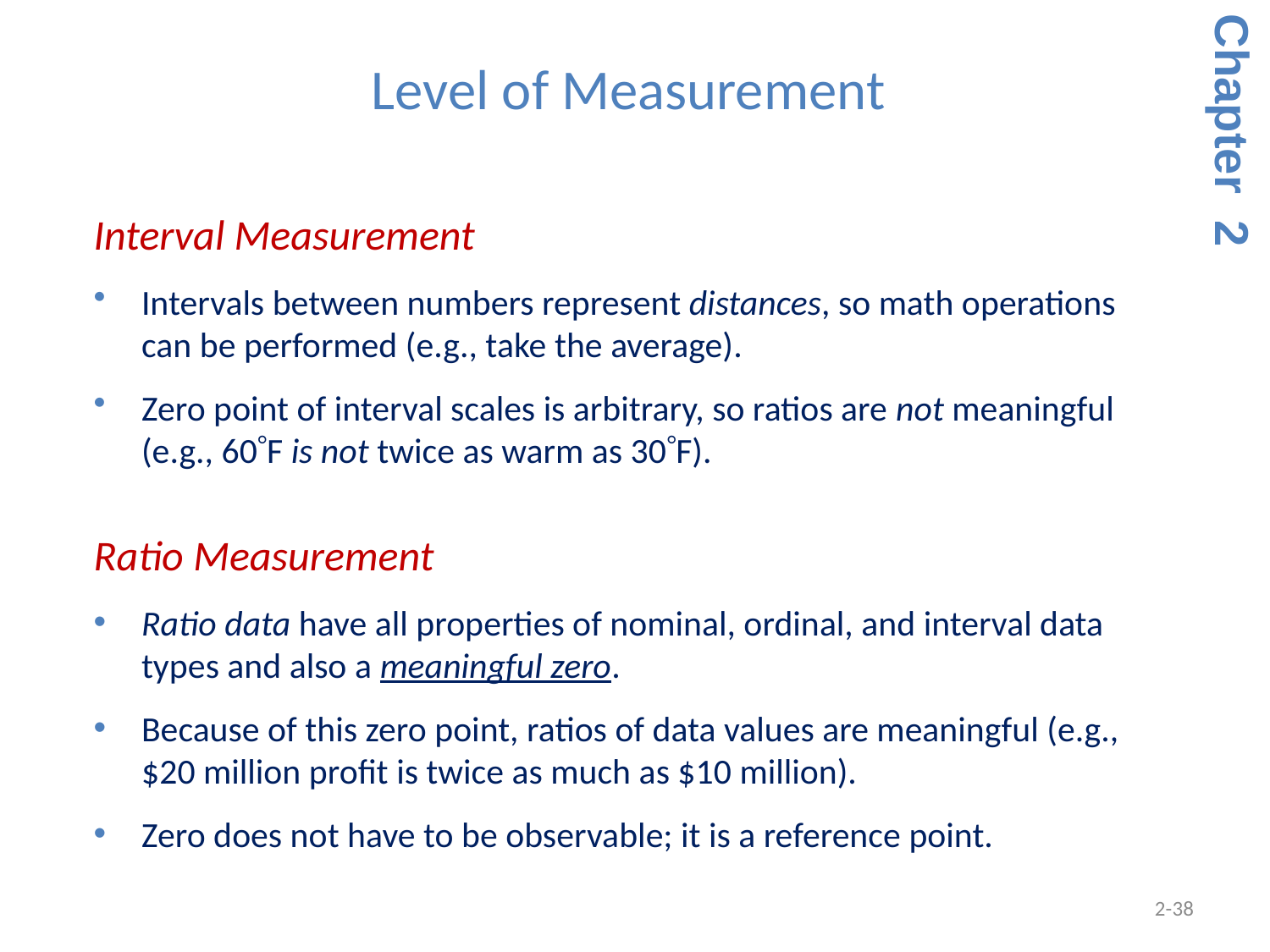

Level of Measurement
Chapter  2
Interval Measurement
Intervals between numbers represent distances, so math operations can be performed (e.g., take the average).
Zero point of interval scales is arbitrary, so ratios are not meaningful (e.g., 60°F is not twice as warm as 30°F).

Ratio Measurement
Ratio data have all properties of nominal, ordinal, and interval data types and also a meaningful zero.
Because of this zero point, ratios of data values are meaningful (e.g., $20 million profit is twice as much as $10 million).
Zero does not have to be observable; it is a reference point.

2-38